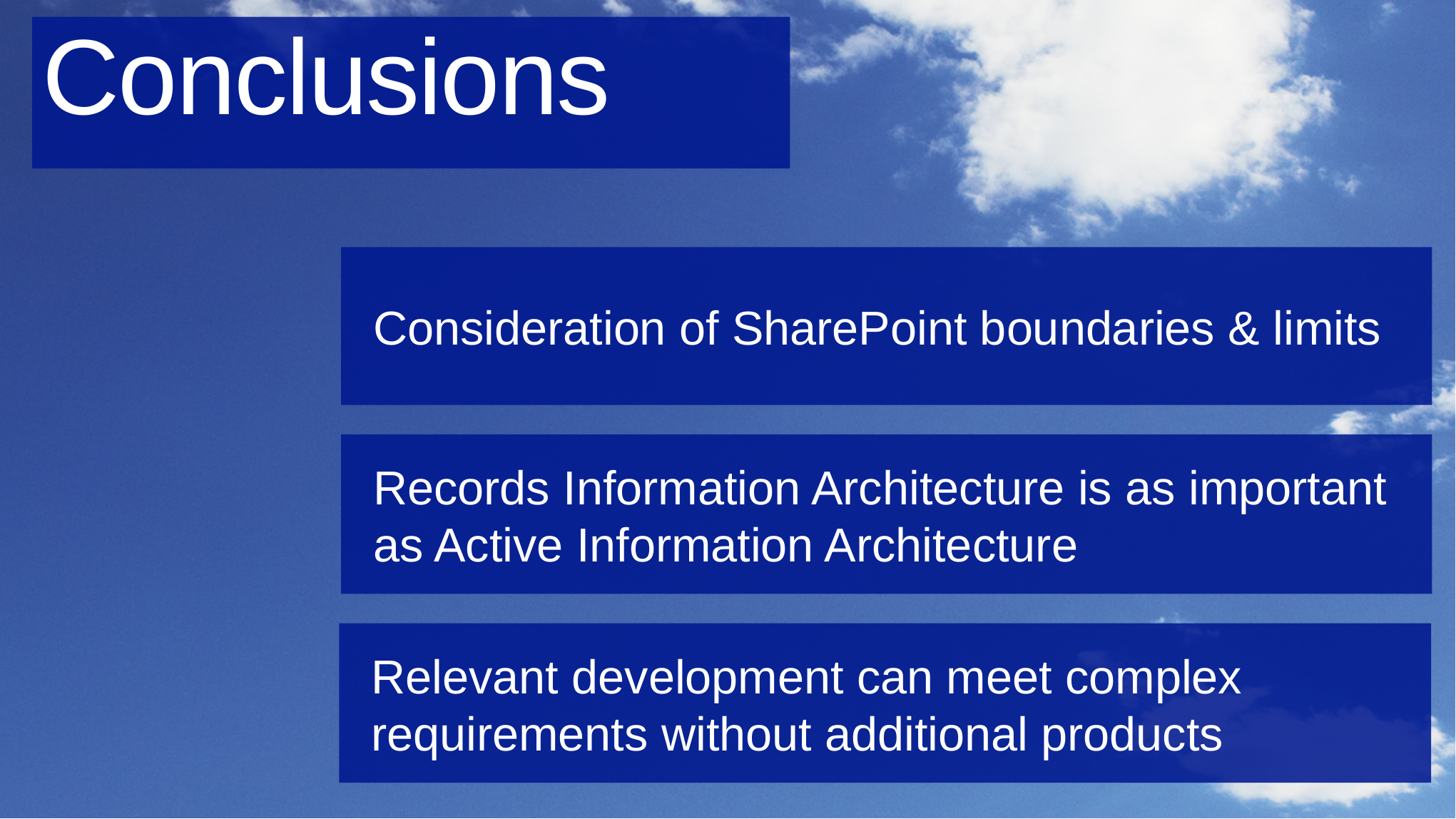

Conclusions
Consideration of SharePoint boundaries & limits
Records Information Architecture is as important as Active Information Architecture
Relevant development can meet complex requirements without additional products